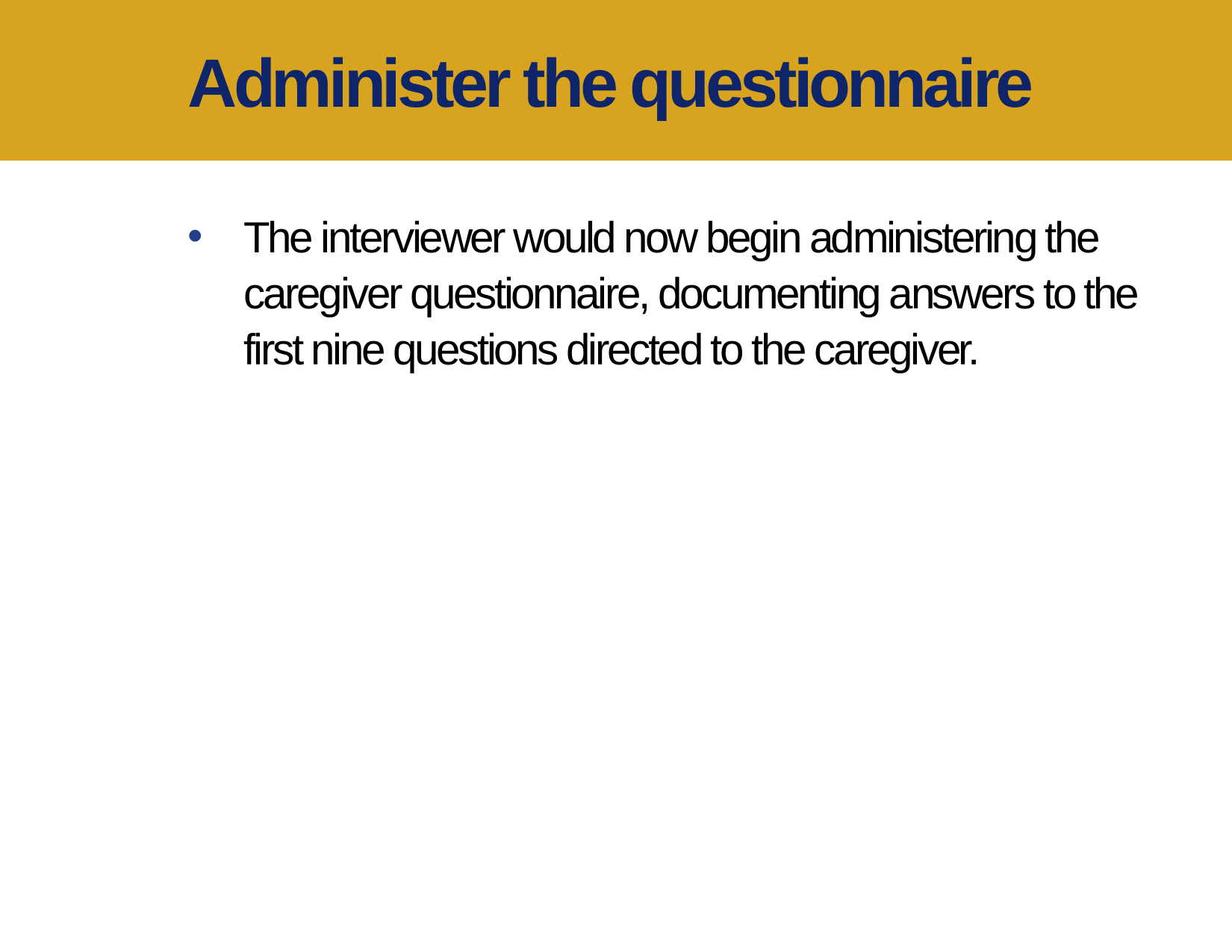

Administer the questionnaire
The interviewer would now begin administering the caregiver questionnaire, documenting answers to the first nine questions directed to the caregiver.